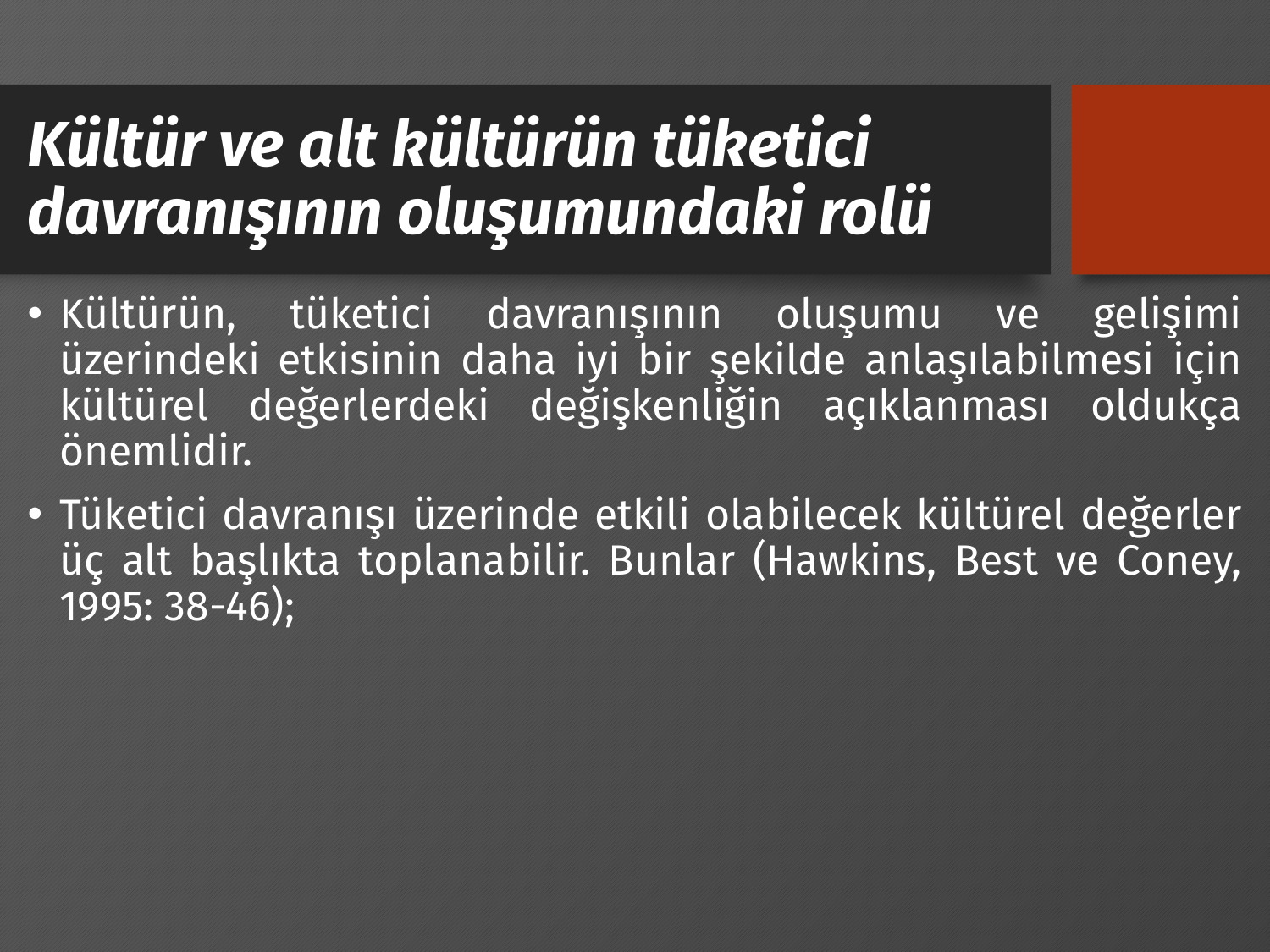

# Kültür ve alt kültürün tüketici davranışının oluşumundaki rolü
Kültürün, tüketici davranışının oluşumu ve gelişimi üzerindeki etkisinin daha iyi bir şekilde anlaşılabilmesi için kültürel değerlerdeki değişkenliğin açıklanması oldukça önemlidir.
Tüketici davranışı üzerinde etkili olabilecek kültürel değerler üç alt başlıkta toplanabilir. Bunlar (Hawkins, Best ve Coney, 1995: 38-46);